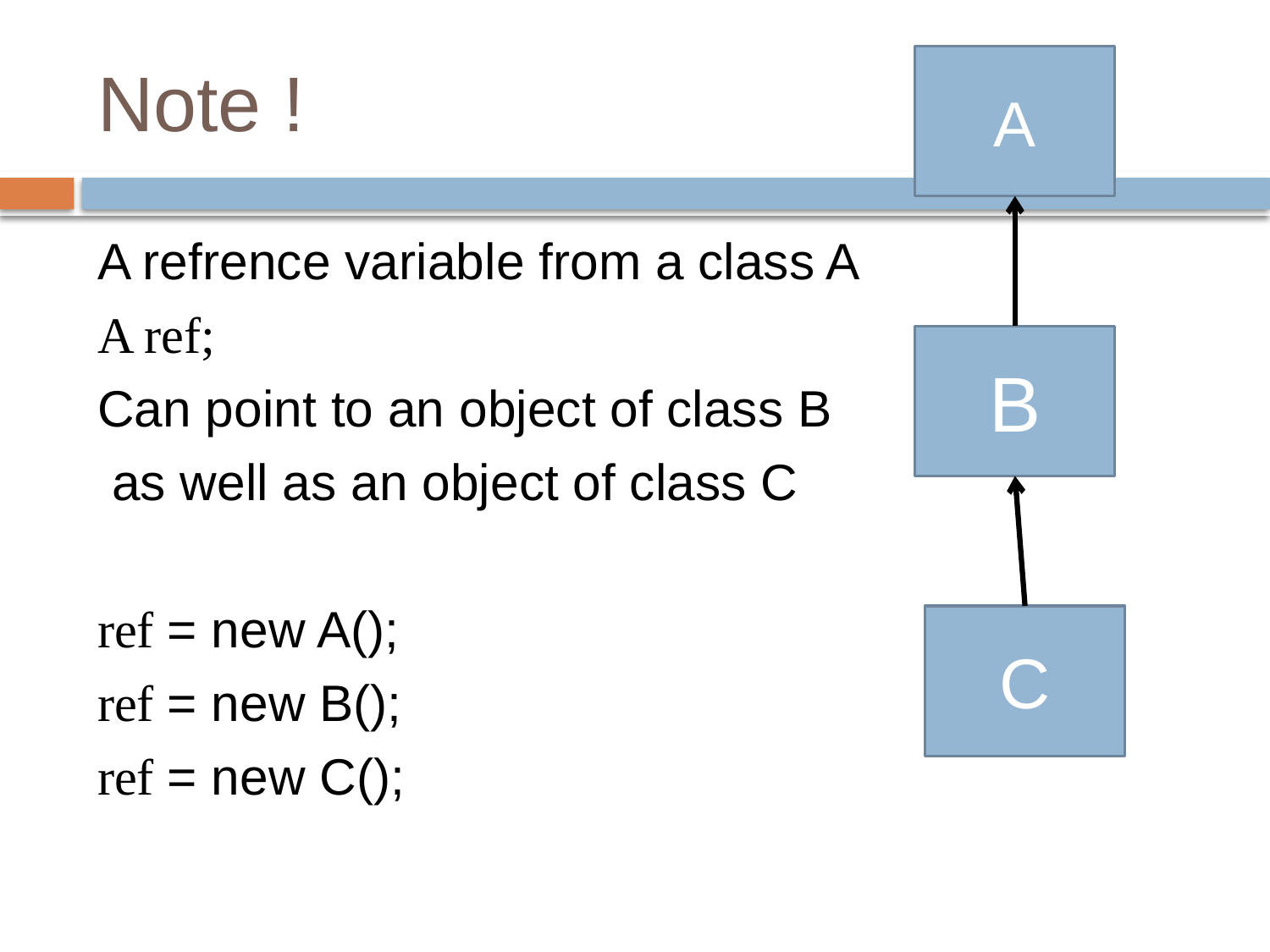

# Note !
A
A refrence variable from a class A
A ref;
Can point to an object of class B
 as well as an object of class C

ref = new A();
ref = new B();
ref = new C();

B
C